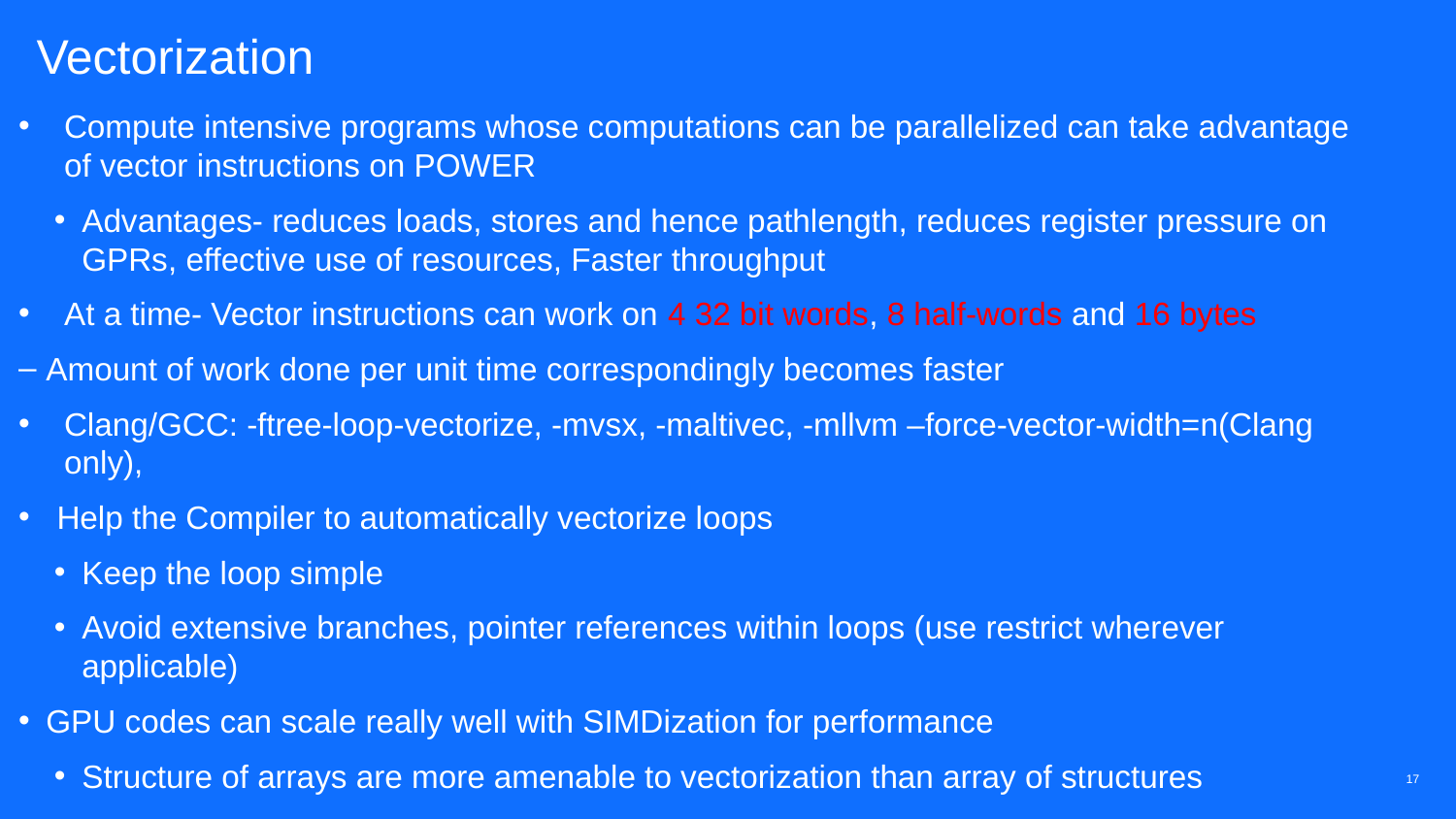

# Vectorization
Compute intensive programs whose computations can be parallelized can take advantage of vector instructions on POWER
Advantages- reduces loads, stores and hence pathlength, reduces register pressure on GPRs, effective use of resources, Faster throughput
At a time- Vector instructions can work on 4 32 bit words, 8 half-words and 16 bytes
Amount of work done per unit time correspondingly becomes faster
Clang/GCC: -ftree-loop-vectorize, -mvsx, -maltivec, -mllvm –force-vector-width=n(Clang only),
   Help the Compiler to automatically vectorize loops
Keep the loop simple
Avoid extensive branches, pointer references within loops (use restrict wherever applicable)
GPU codes can scale really well with SIMDization for performance
Structure of arrays are more amenable to vectorization than array of structures

17